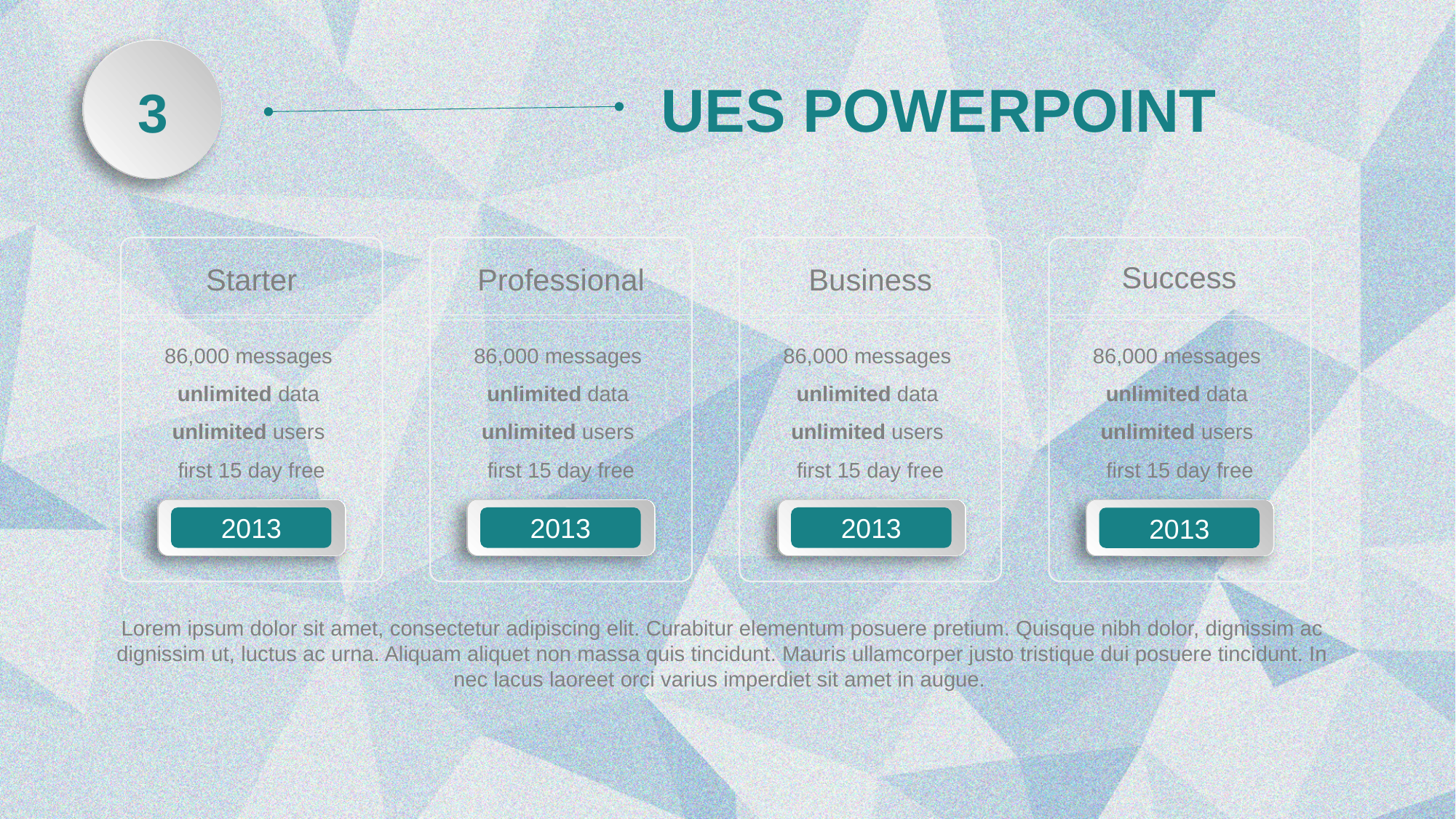

UES POWERPOINT
3

Starter
86,000 messages 
unlimited data 
unlimited users 
first 15 day free

Professional
86,000 messages 
unlimited data 
unlimited users 
first 15 day free

Business
86,000 messages 
unlimited data 
unlimited users 
first 15 day free

Success
86,000 messages 
unlimited data 
unlimited users 
first 15 day free

2013

2013

2013

2013
Lorem ipsum dolor sit amet, consectetur adipiscing elit. Curabitur elementum posuere pretium. Quisque nibh dolor, dignissim ac dignissim ut, luctus ac urna. Aliquam aliquet non massa quis tincidunt. Mauris ullamcorper justo tristique dui posuere tincidunt. In nec lacus laoreet orci varius imperdiet sit amet in augue.